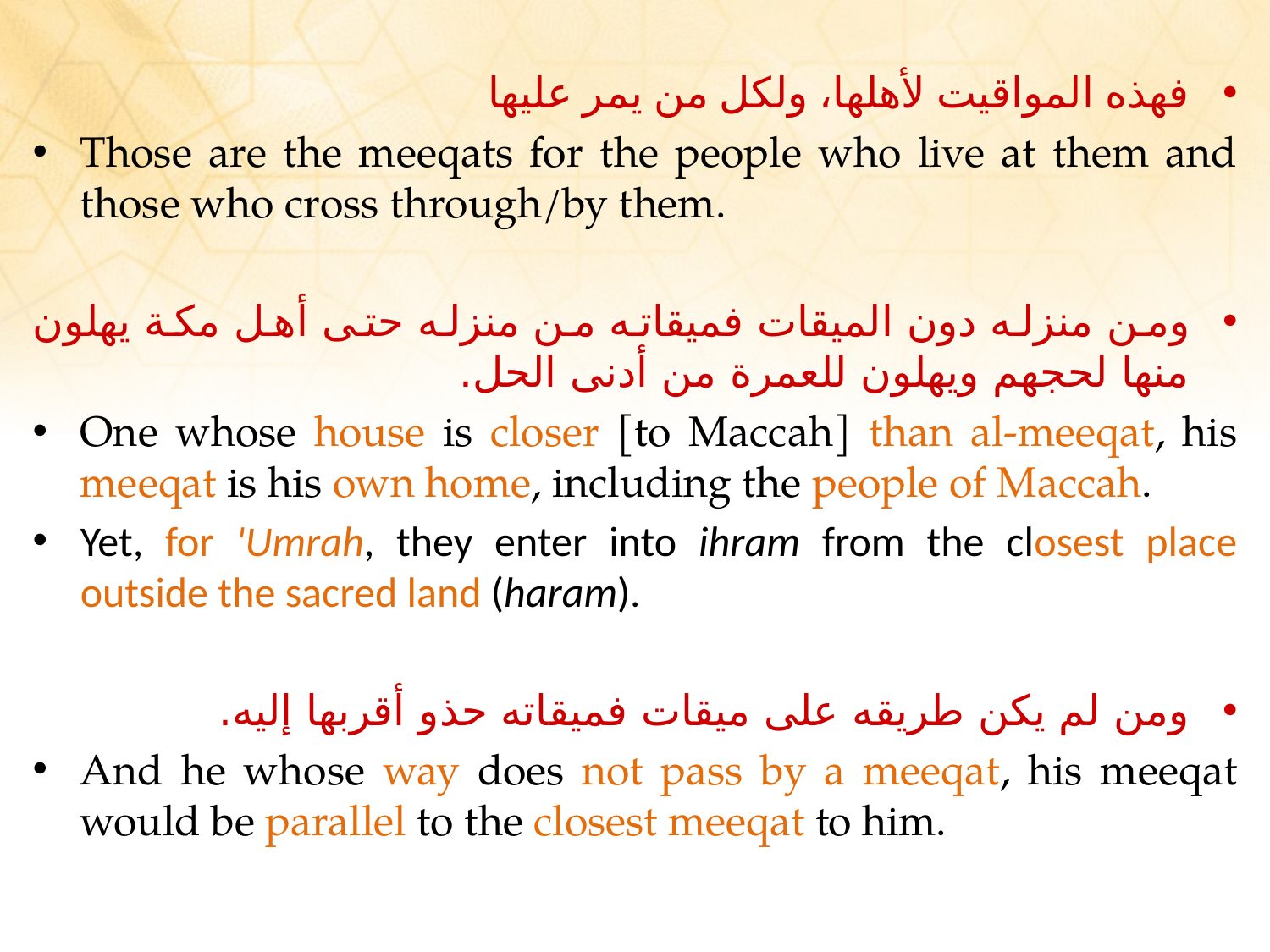

فهذه المواقيت لأهلها، ولكل من يمر عليها
Those are the meeqats for the people who live at them and those who cross through/by them.

ومن منزله دون الميقات فميقاته من منزله حتى أهل مكة يهلون منها لحجهم ويهلون للعمرة من أدنى الحل.
One whose house is closer [to Maccah] than al-meeqat, his meeqat is his own home, including the people of Maccah.
Yet, for 'Umrah, they enter into ihram from the closest place outside the sacred land (haram).

ومن لم يكن طريقه على ميقات فميقاته حذو أقربها إليه.
And he whose way does not pass by a meeqat, his meeqat would be parallel to the closest meeqat to him.